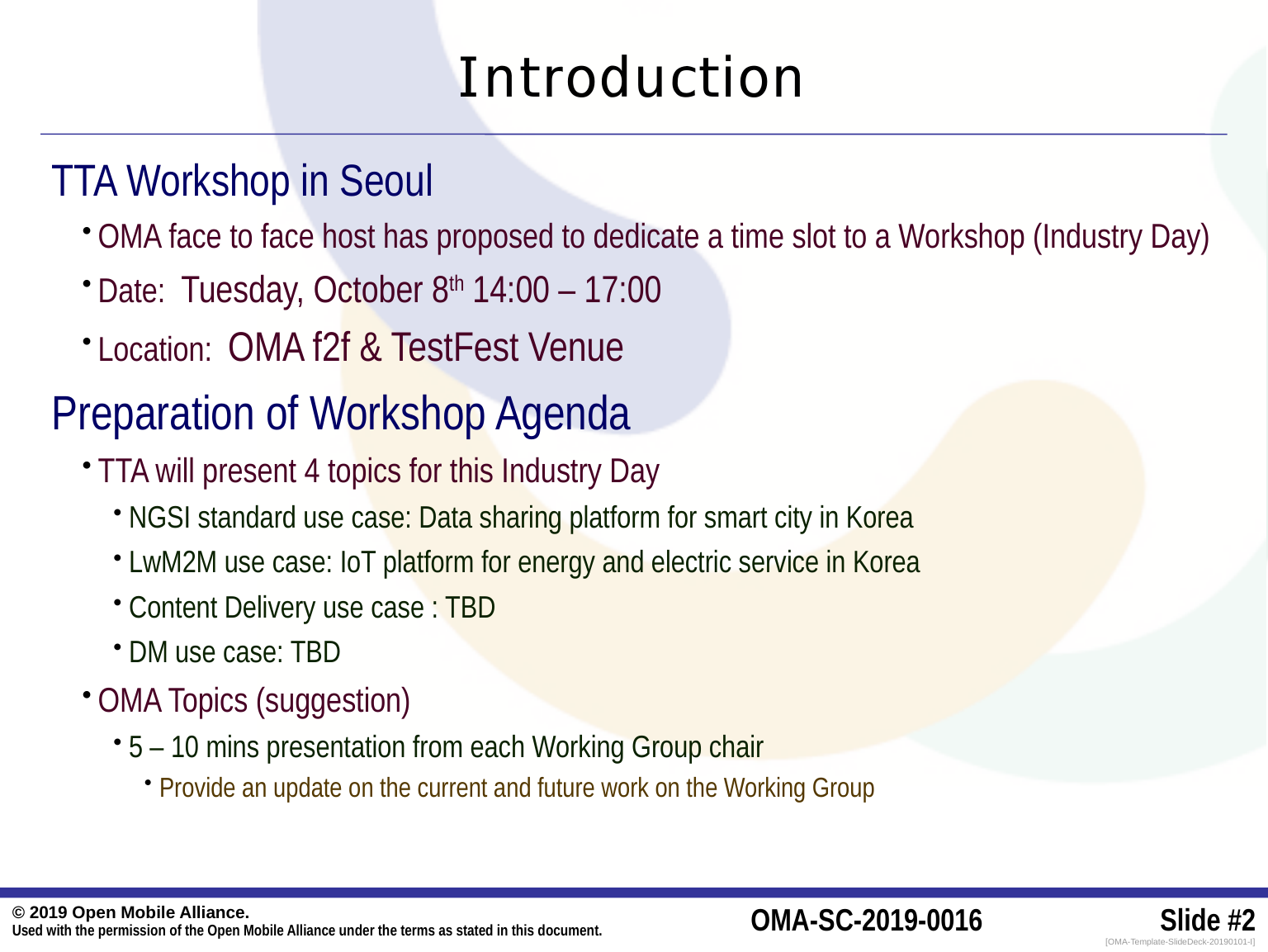

# Introduction
TTA Workshop in Seoul
OMA face to face host has proposed to dedicate a time slot to a Workshop (Industry Day)
Date:  Tuesday, October 8th 14:00 – 17:00
Location:  OMA f2f & TestFest Venue
Preparation of Workshop Agenda
TTA will present 4 topics for this Industry Day
NGSI standard use case: Data sharing platform for smart city in Korea
LwM2M use case: IoT platform for energy and electric service in Korea
Content Delivery use case : TBD
DM use case: TBD
OMA Topics (suggestion)
5 – 10 mins presentation from each Working Group chair
Provide an update on the current and future work on the Working Group